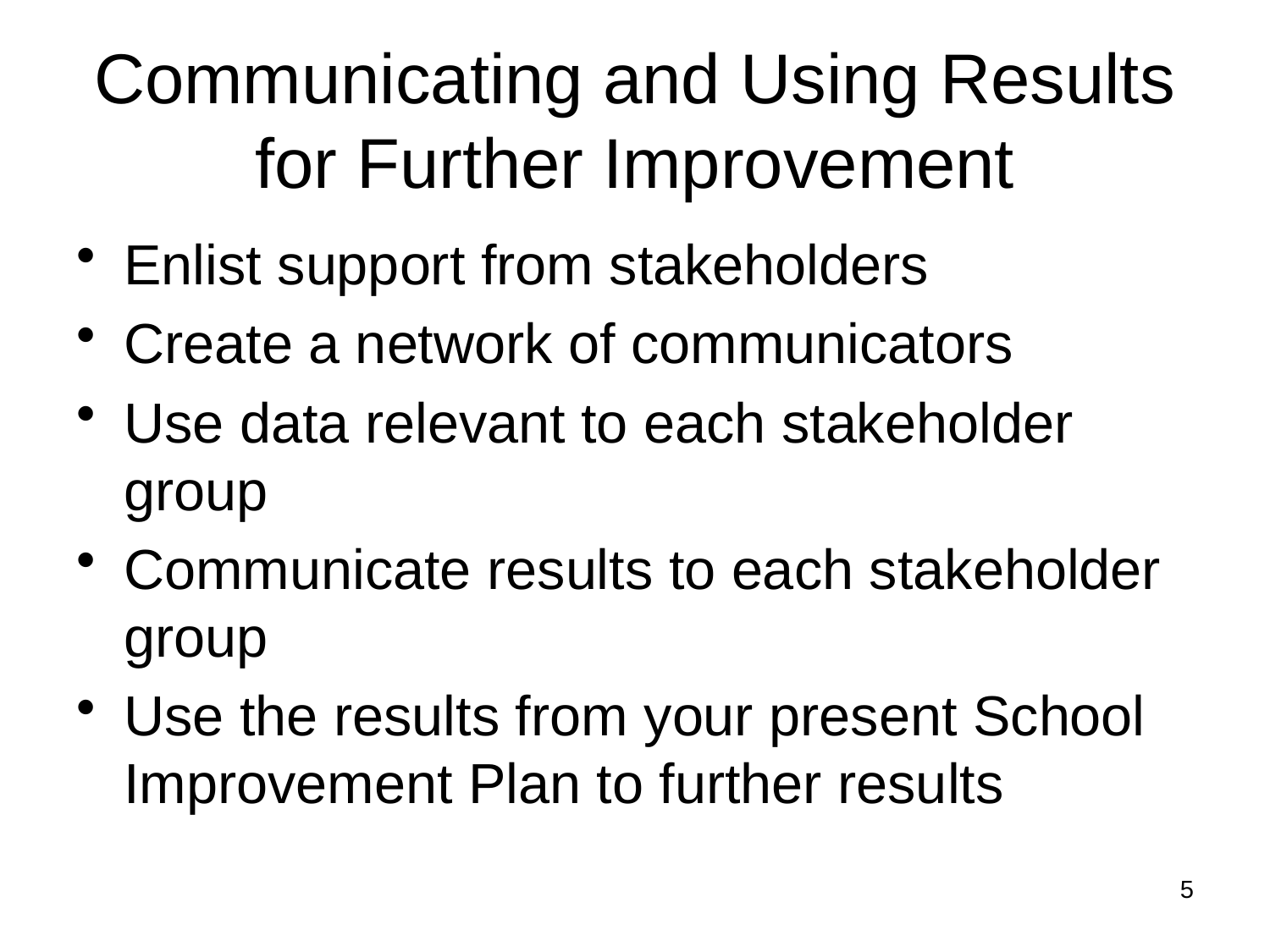

# Communicating and Using Results for Further Improvement
Enlist support from stakeholders
Create a network of communicators
Use data relevant to each stakeholder group
Communicate results to each stakeholder group
Use the results from your present School Improvement Plan to further results

5